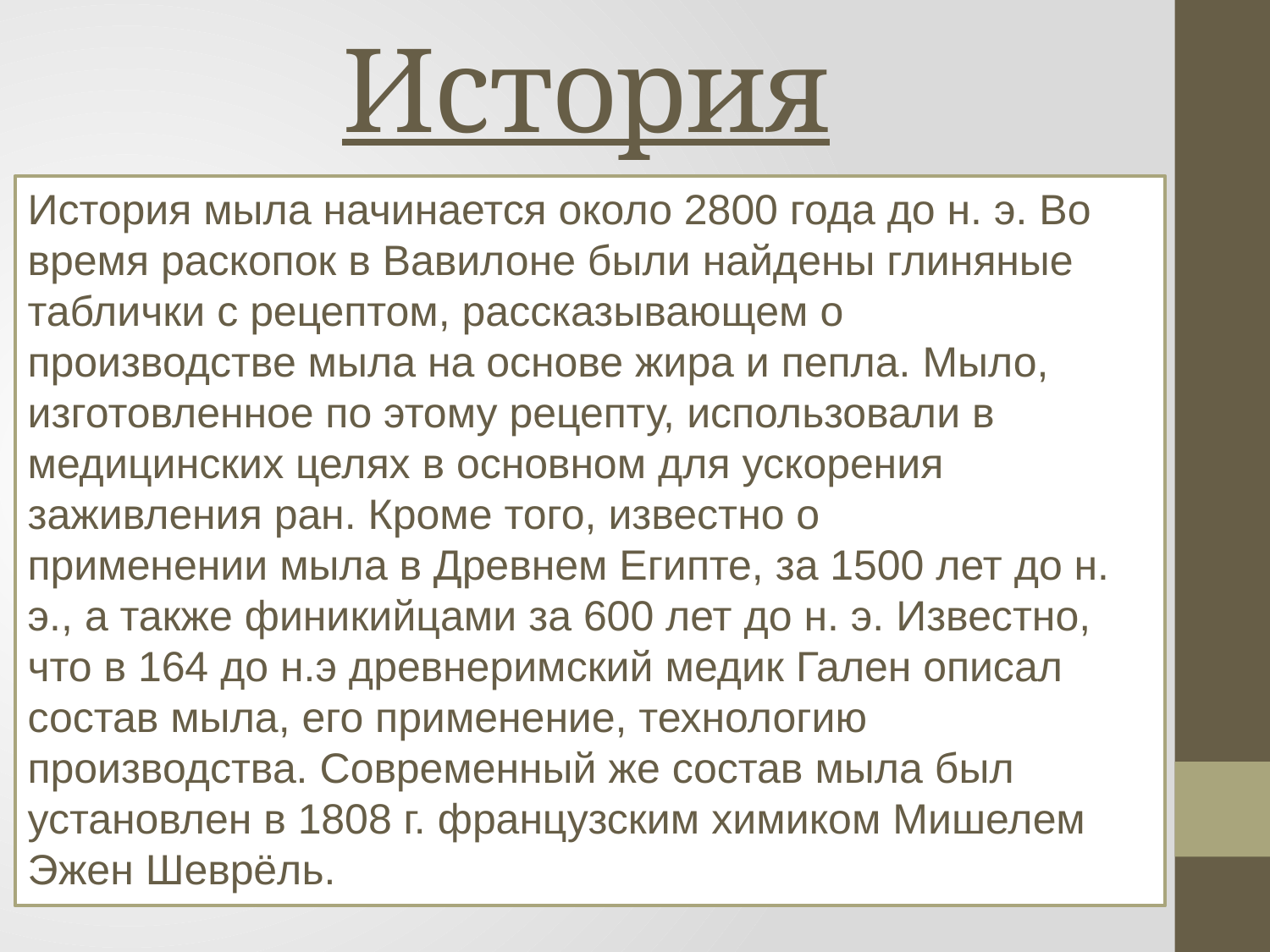

# История
История мыла начинается около 2800 года до н. э. Во время раскопок в Вавилоне были найдены глиняные таблички с рецептом, рассказывающем о производстве мыла на основе жира и пепла. Мыло, изготовленное по этому рецепту, использовали в медицинских целях в основном для ускорения заживления ран. Кроме того, известно о применении мыла в Древнем Египте, за 1500 лет до н. э., а также финикийцами за 600 лет до н. э. Известно, что в 164 до н.э древнеримский медик Гален описал состав мыла, его применение, технологию производства. Современный же состав мыла был установлен в 1808 г. французским химиком Мишелем Эжен Шеврёль.